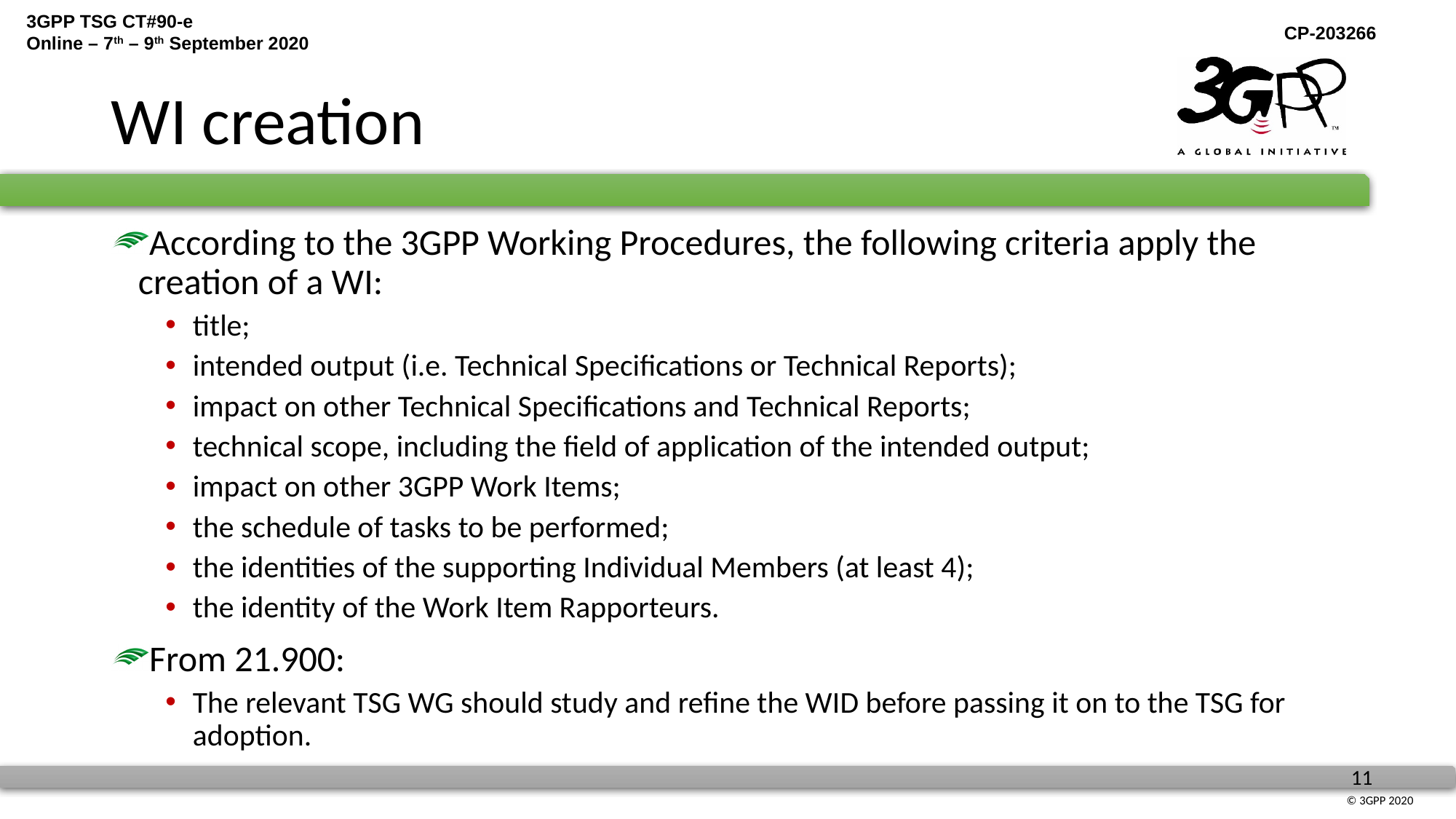

# WI creation
According to the 3GPP Working Procedures, the following criteria apply the creation of a WI:
title;
intended output (i.e. Technical Specifications or Technical Reports);
impact on other Technical Specifications and Technical Reports;
technical scope, including the field of application of the intended output;
impact on other 3GPP Work Items;
the schedule of tasks to be performed;
the identities of the supporting Individual Members (at least 4);
the identity of the Work Item Rapporteurs.
From 21.900:
The relevant TSG WG should study and refine the WID before passing it on to the TSG for adoption.